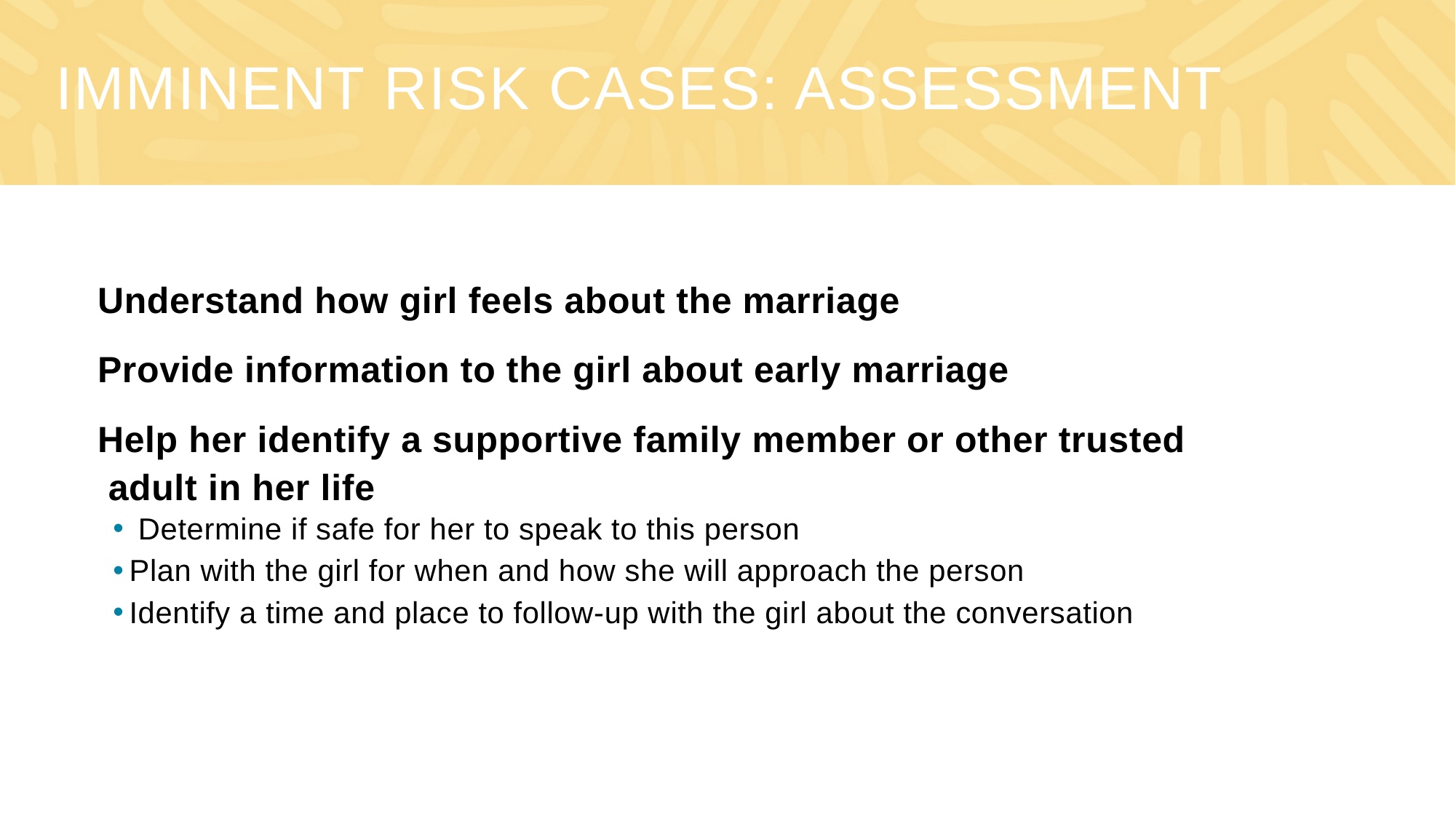

# imminent risk Cases: assessment
Understand how girl feels about the marriage
Provide information to the girl about early marriage
Help her identify a supportive family member or other trusted adult in her life
 Determine if safe for her to speak to this person
Plan with the girl for when and how she will approach the person
Identify a time and place to follow-up with the girl about the conversation